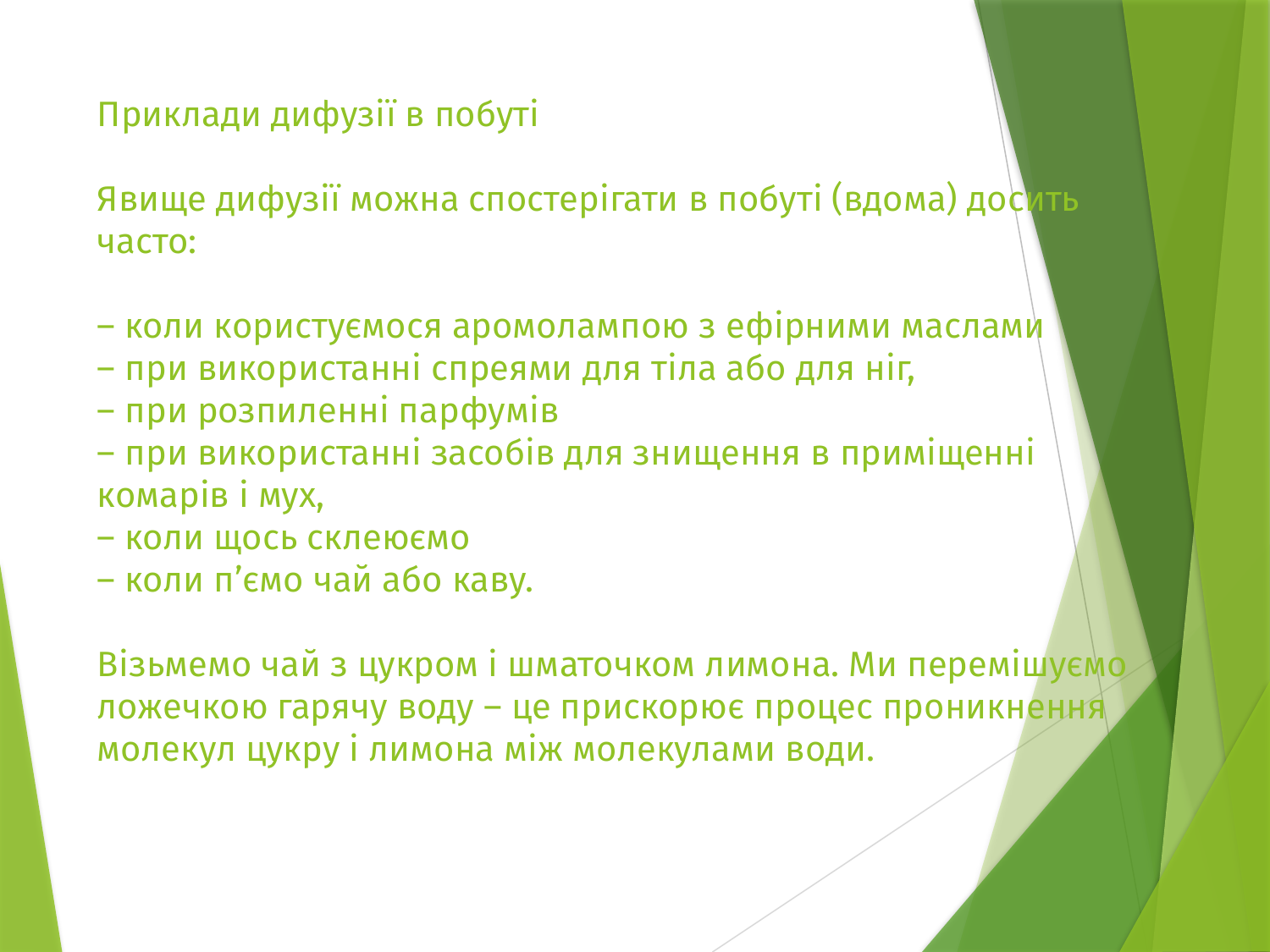

# Приклади дифузії в побуті Явище дифузії можна спостерігати в побуті (вдома) досить часто: – коли користуємося аромолампою з ефірними маслами – при використанні спреями для тіла або для ніг, – при розпиленні парфумів – при використанні засобів для знищення в приміщенні комарів і мух, – коли щось склеюємо – коли п’ємо чай або каву. Візьмемо чай з цукром і шматочком лимона. Ми перемішуємо ложечкою гарячу воду – це прискорює процес проникнення молекул цукру і лимона між молекулами води.